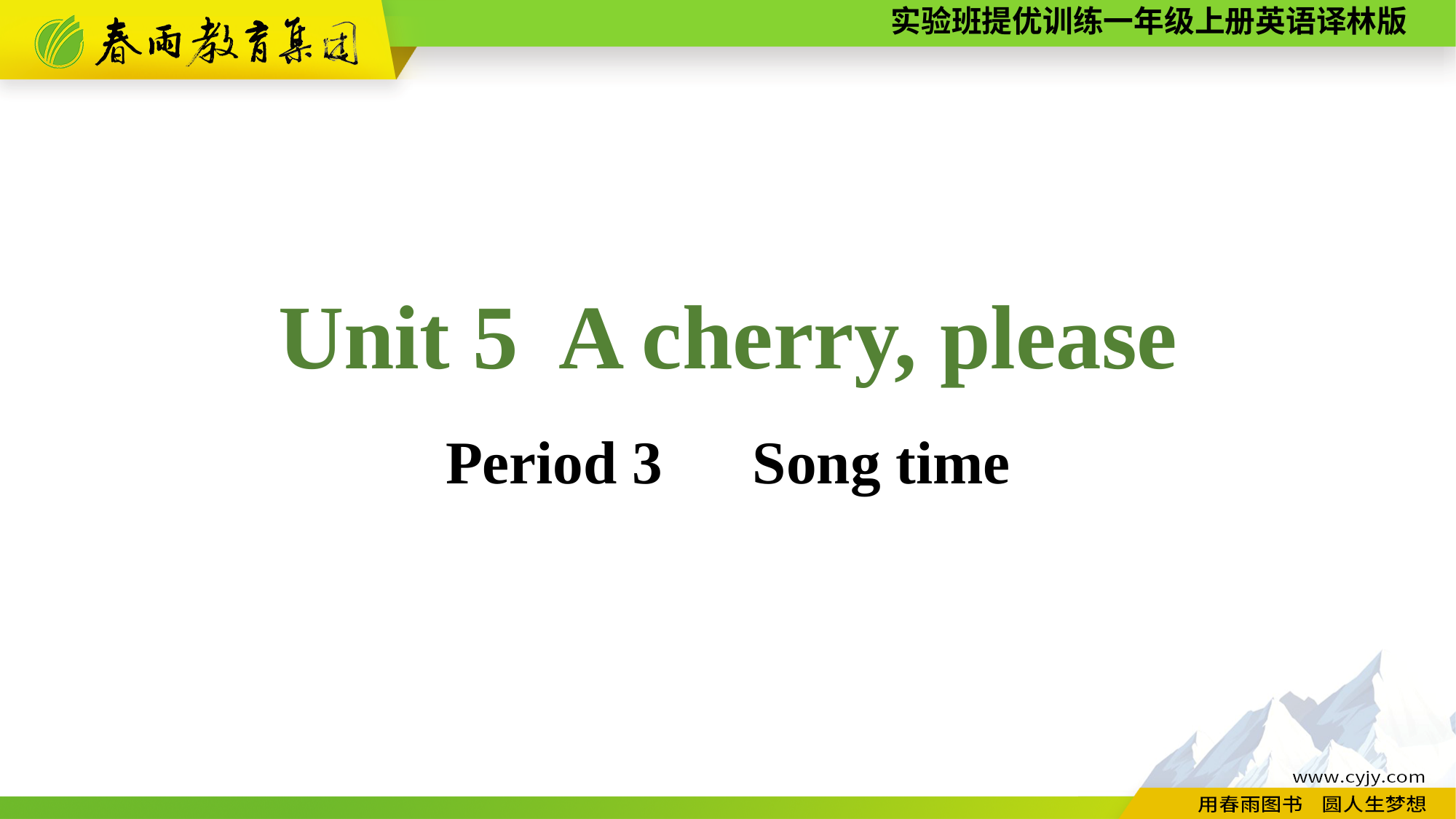

Unit 5  A cherry, please
Period 3　Song time